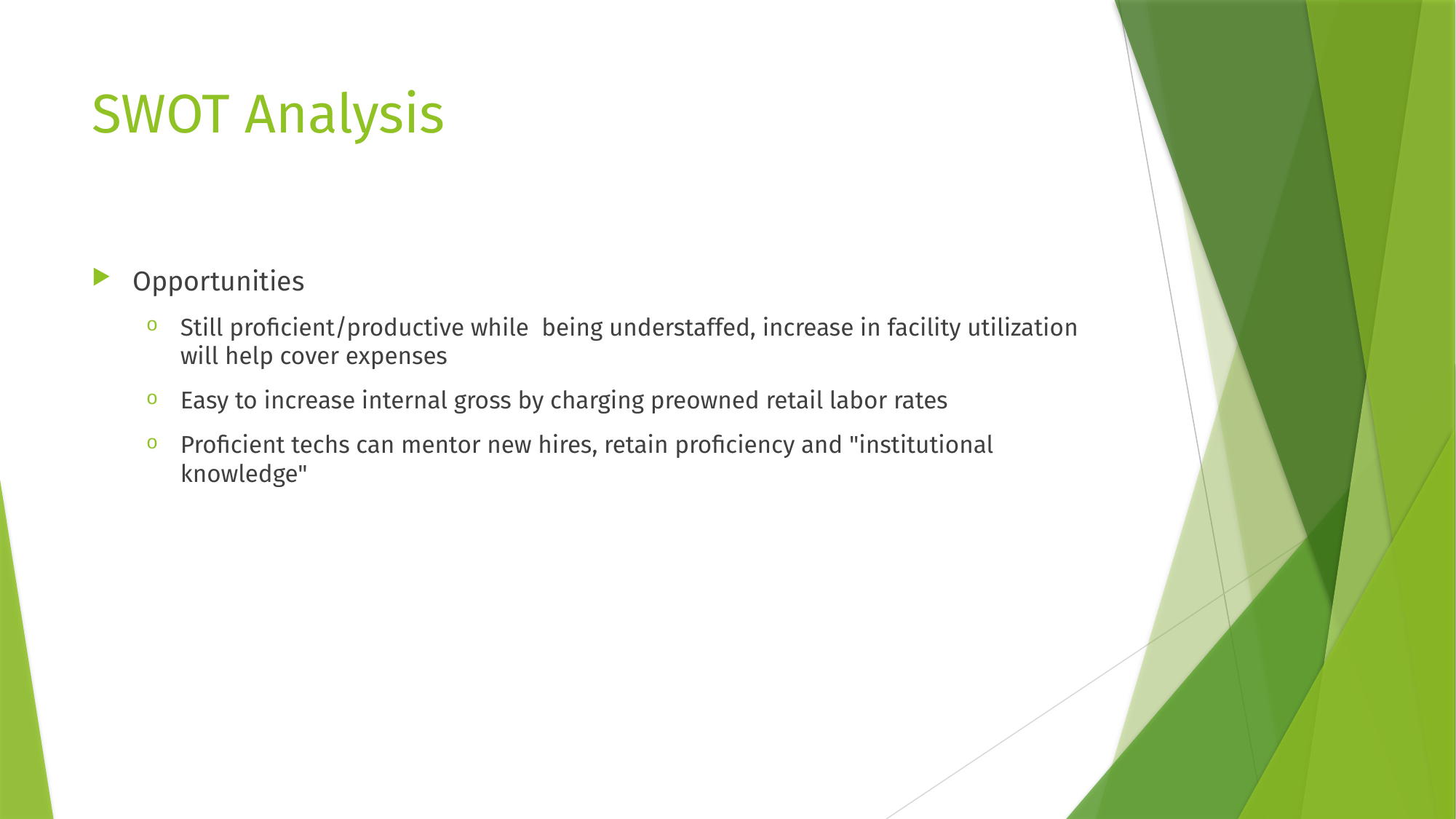

# SWOT Analysis
Opportunities
Still proficient/productive while  being understaffed, increase in facility utilization will help cover expenses
Easy to increase internal gross by charging preowned retail labor rates
Proficient techs can mentor new hires, retain proficiency and "institutional knowledge"